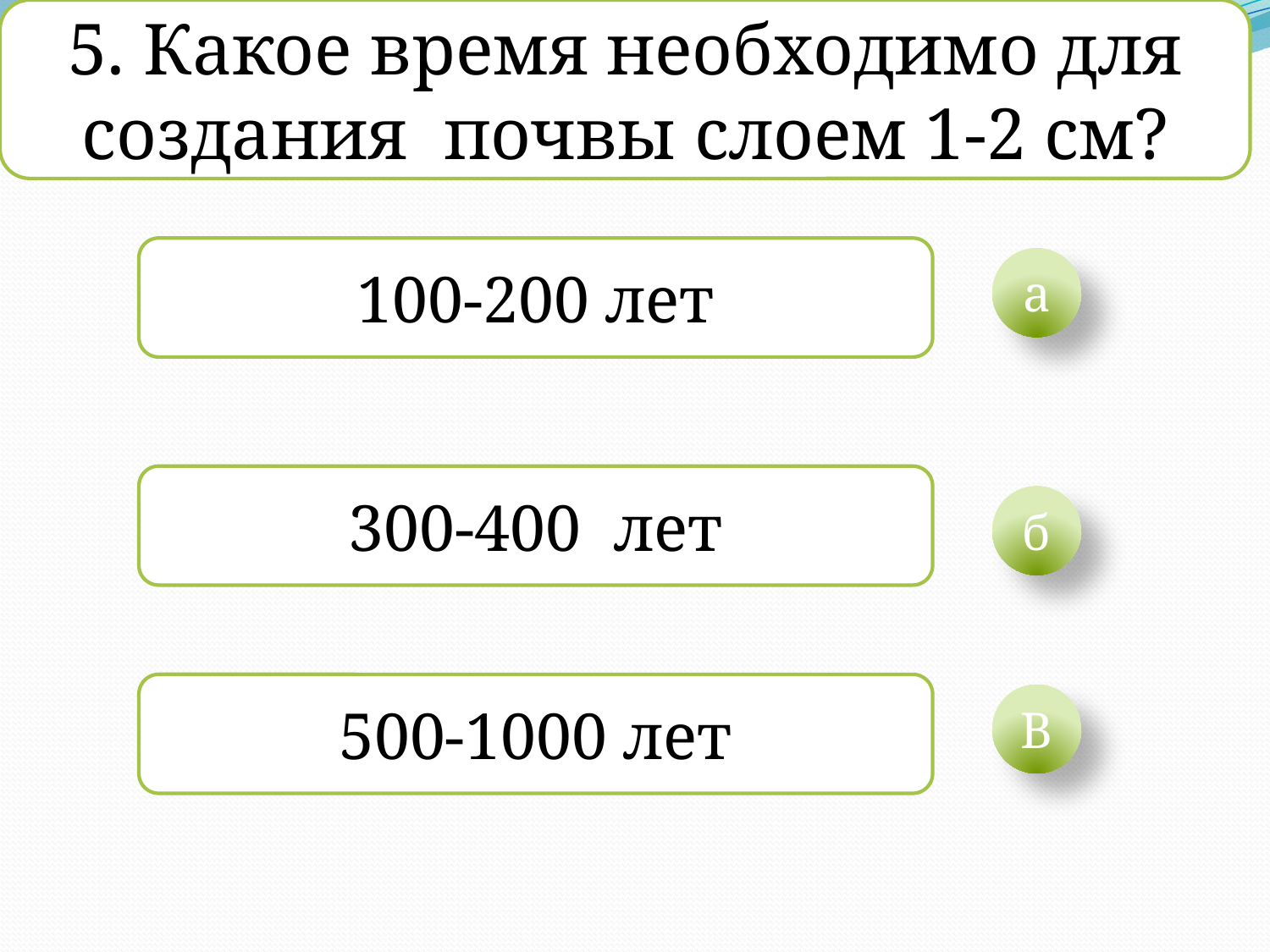

5. Какое время необходимо для создания  почвы слоем 1-2 см?
100-200 лет
а
300-400  лет
б
500-1000 лет
В